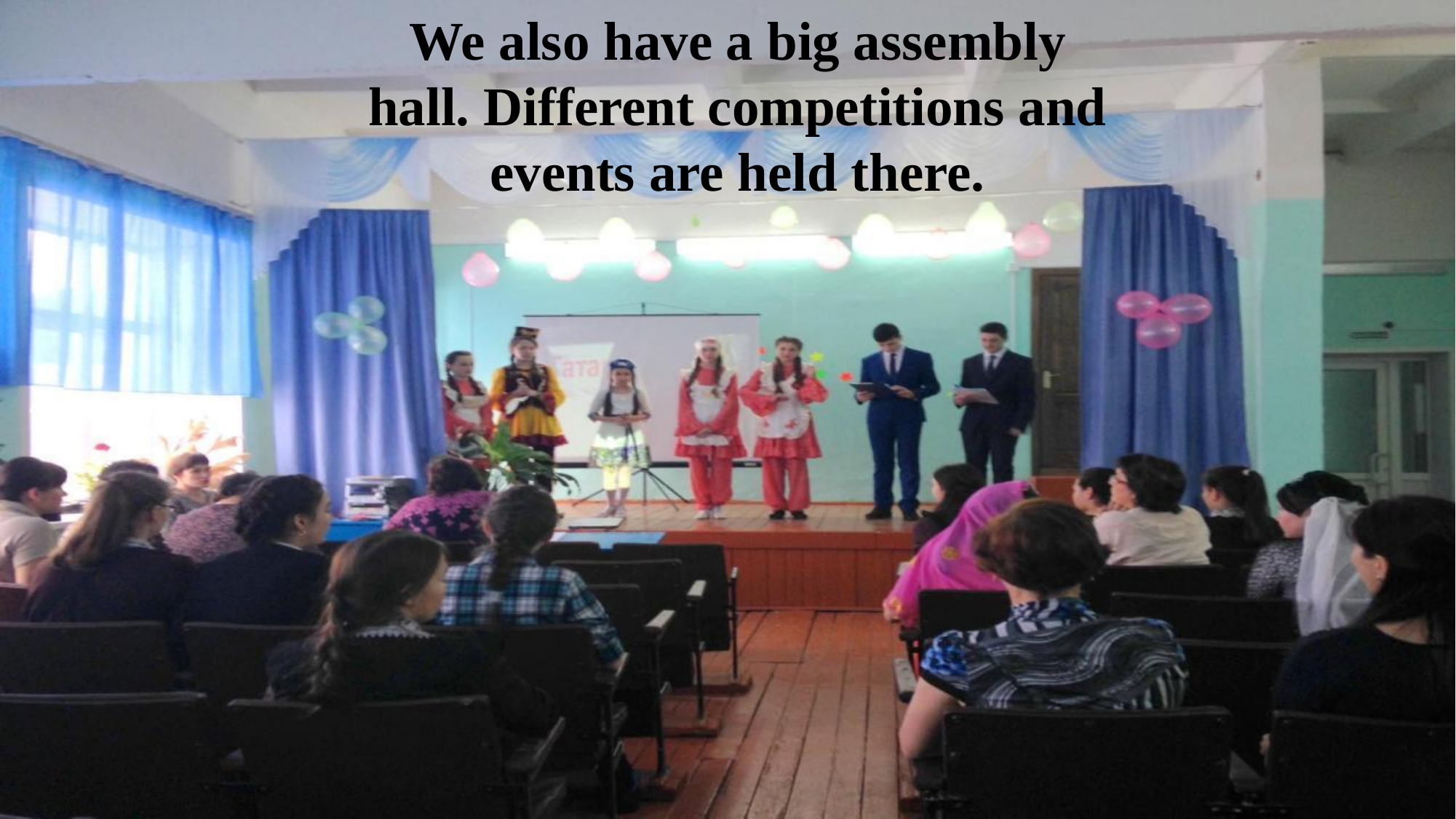

We also have a big assembly hall. Different competitions and events are held there.